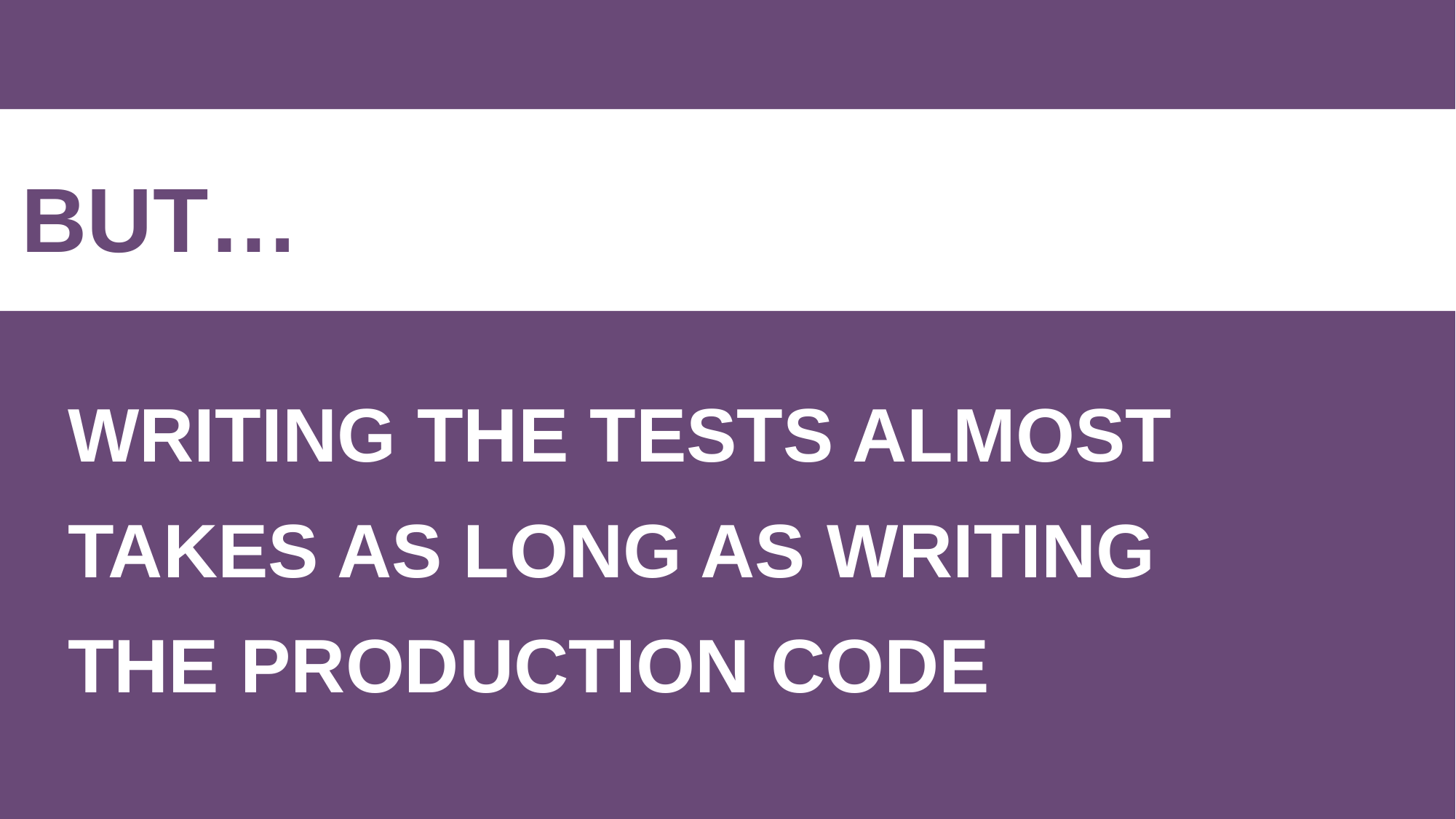

# BUT…
WRITING THE TESTS ALMOST
TAKES AS LONG AS WRITING
THE PRODUCTION CODE